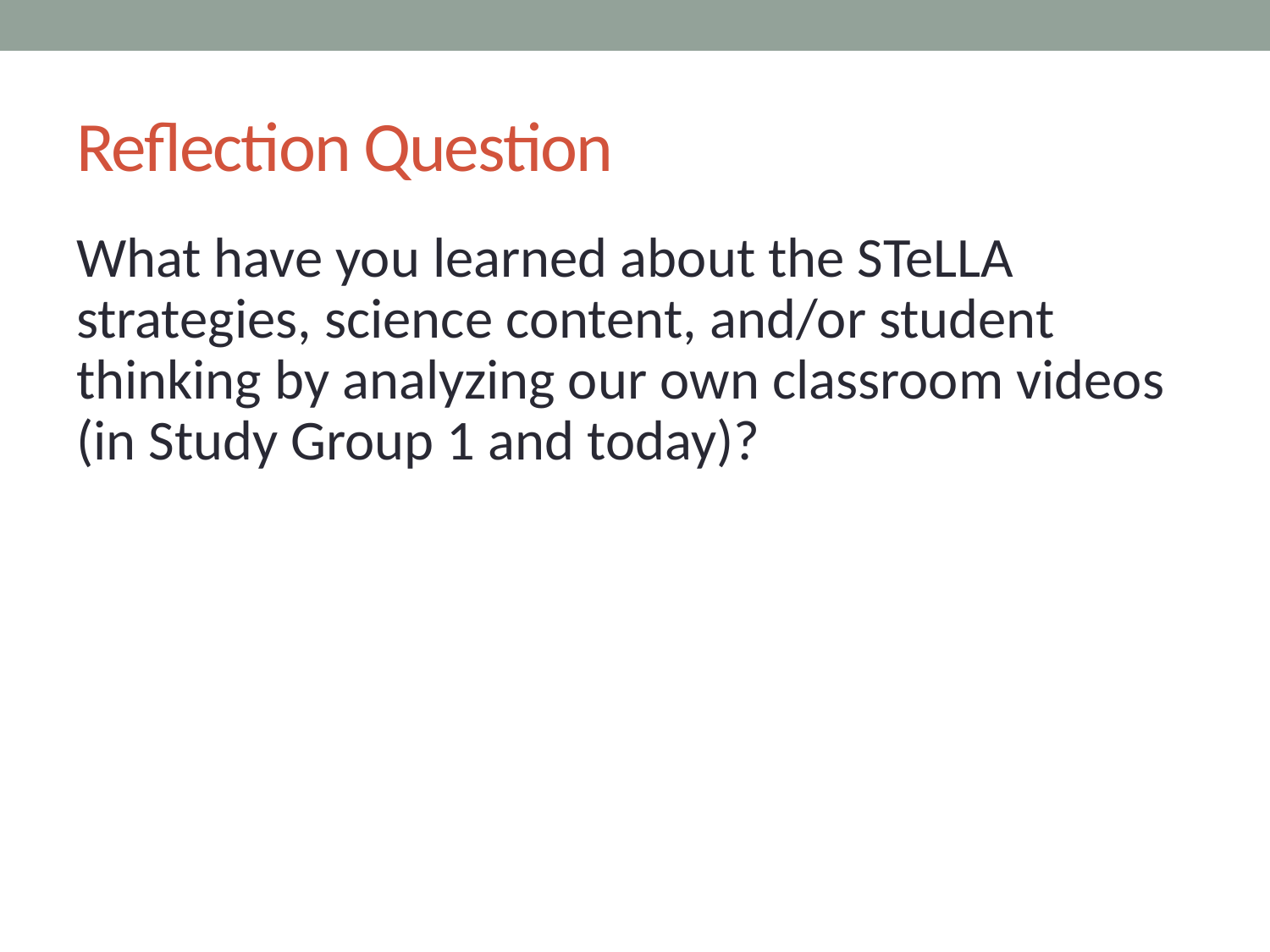

# Reflection Question
What have you learned about the STeLLA strategies, science content, and/or student thinking by analyzing our own classroom videos (in Study Group 1 and today)?